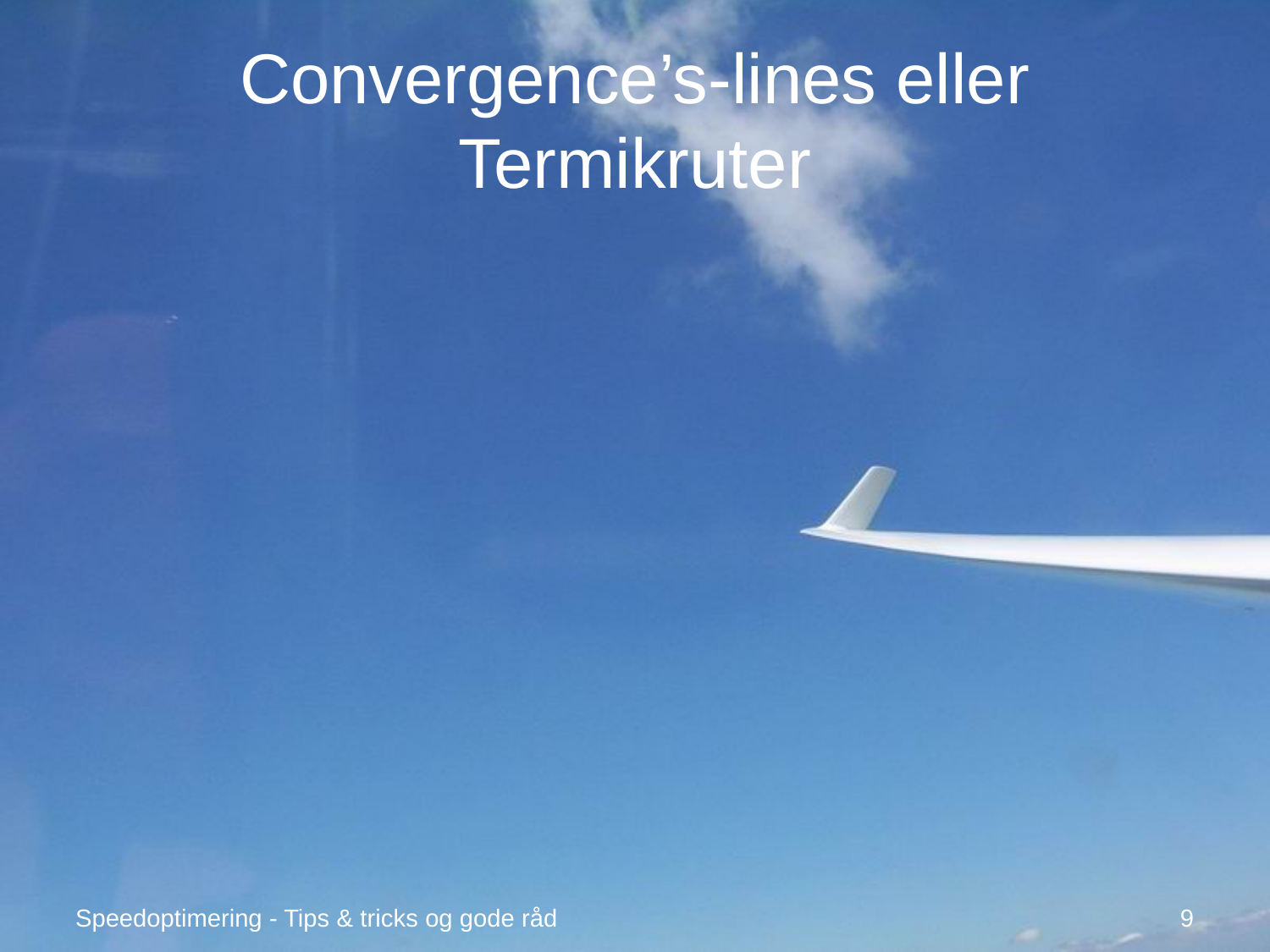

# Convergence’s-lines eller Termikruter

Speedoptimering - Tips & tricks og gode råd
9